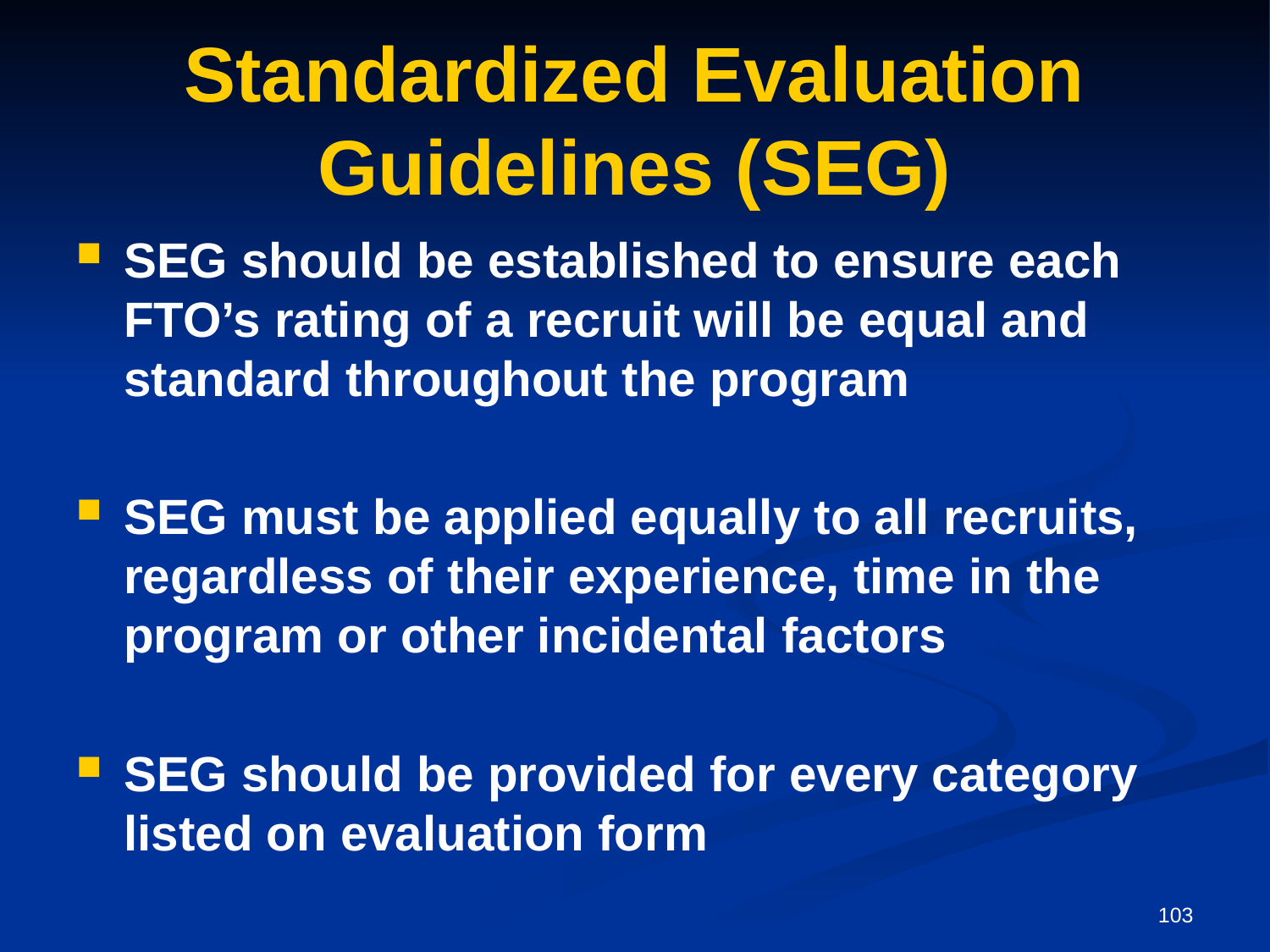

# Standardized Evaluation Guidelines (SEG)
SEG should be established to ensure each FTO’s rating of a recruit will be equal and standard throughout the program

SEG must be applied equally to all recruits, regardless of their experience, time in the program or other incidental factors

SEG should be provided for every category listed on evaluation form

103